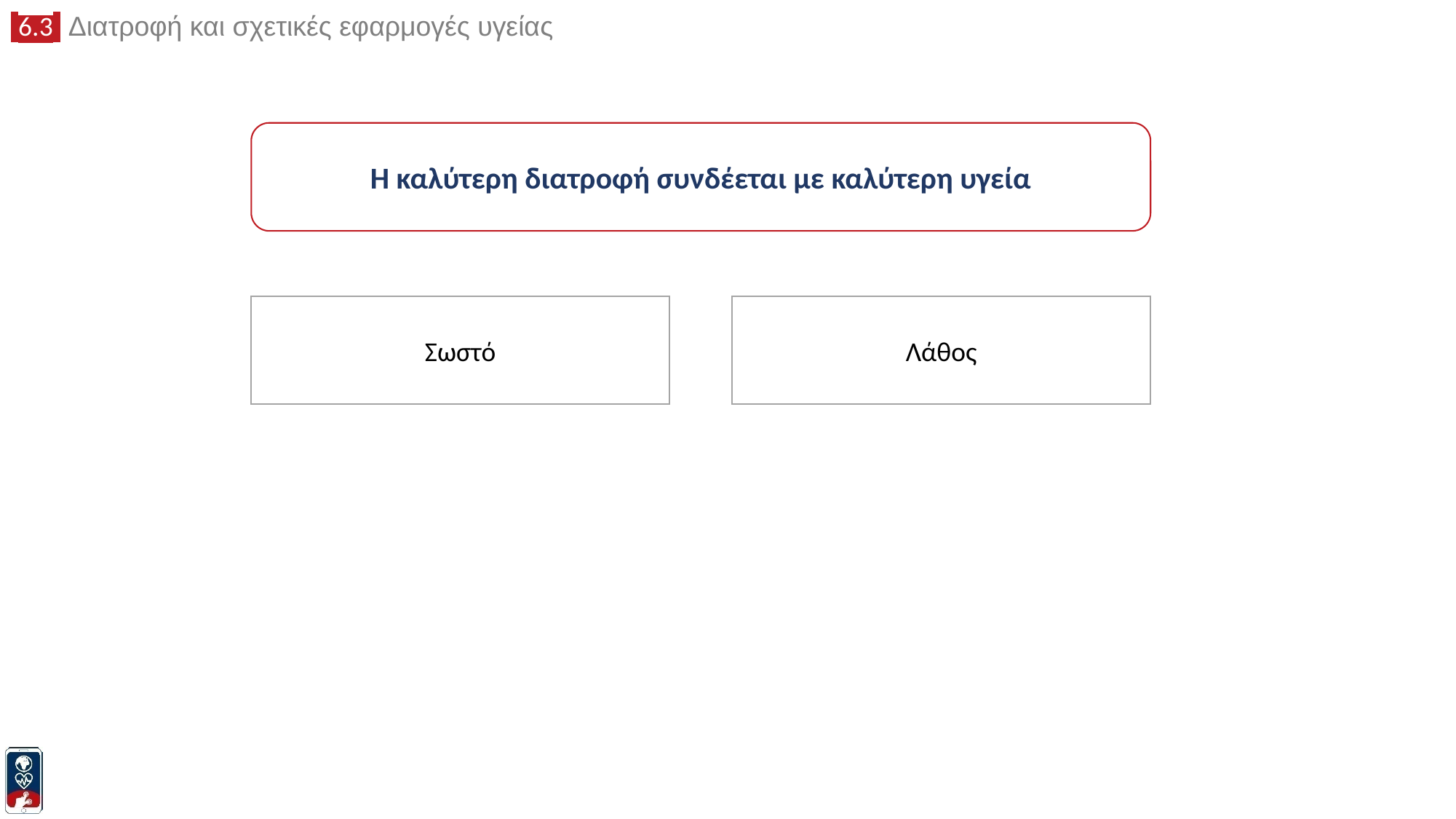

Η καλύτερη διατροφή συνδέεται με καλύτερη υγεία
Λάθος
Σωστό